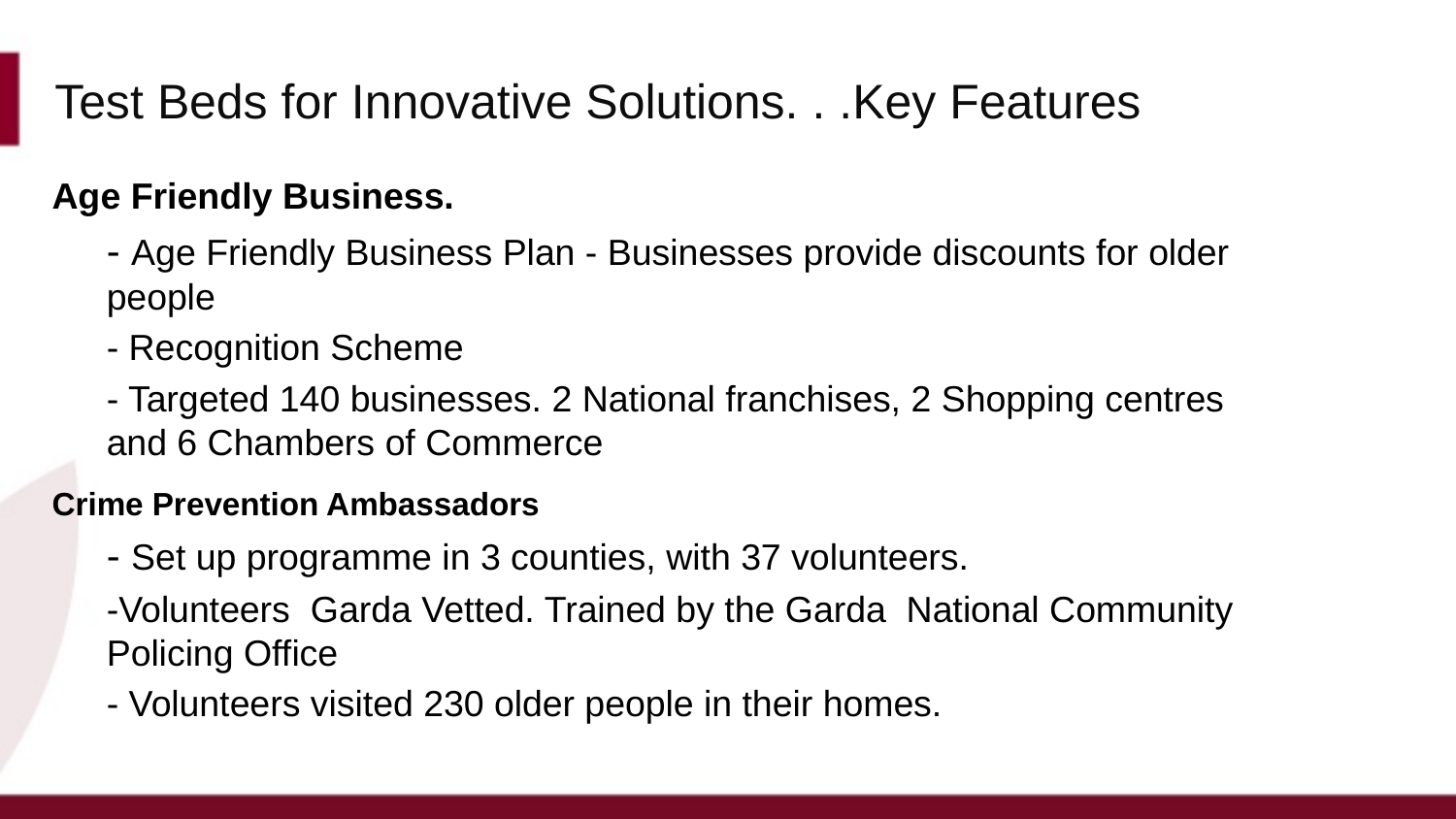

# Test Beds for Innovative Solutions. . .Key Features
Age Friendly Business.
  	- Age Friendly Business Plan - Businesses provide discounts for older people
  	- Recognition Scheme
  	- Targeted 140 businesses. 2 National franchises, 2 Shopping centres and 6 Chambers of Commerce

Crime Prevention Ambassadors
   	- Set up programme in 3 counties, with 37 volunteers.
	-Volunteers  Garda Vetted. Trained by the Garda  National Community Policing Office
	- Volunteers visited 230 older people in their homes.